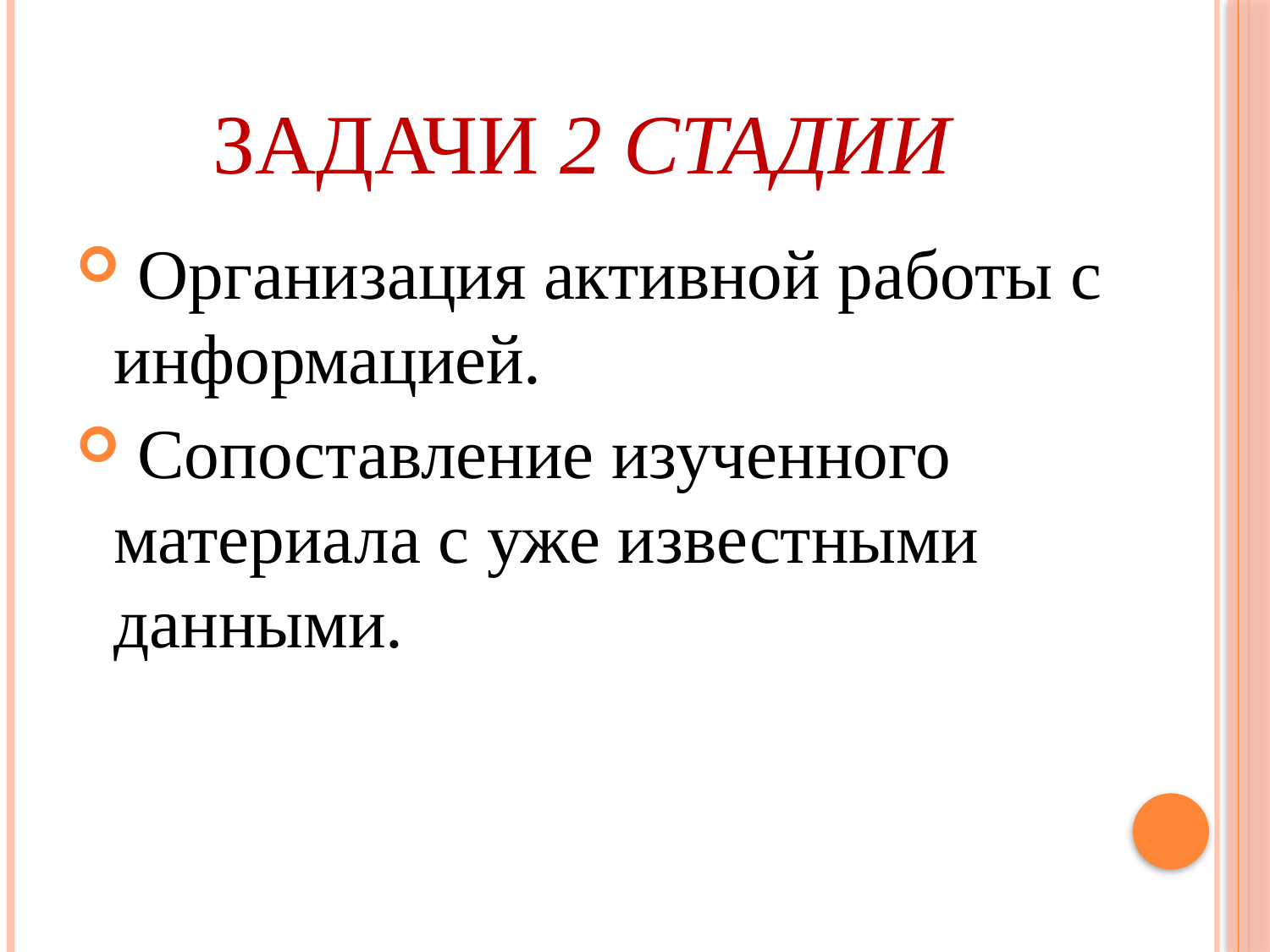

# ЗАДАЧИ 2 стадии
 Организация активной работы с информацией.
 Сопоставление изученного материала с уже известными данными.